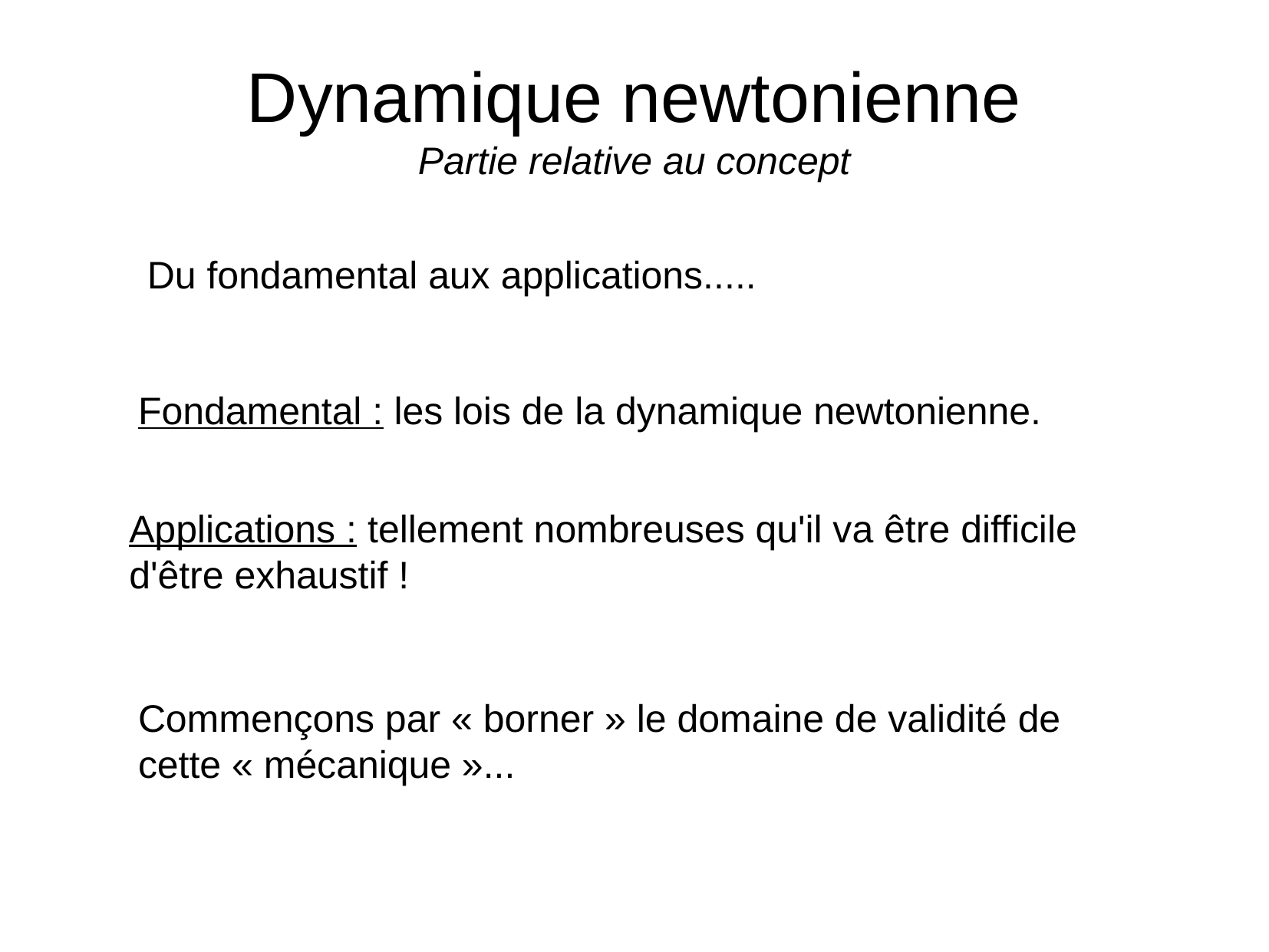

# Dynamique newtonienne Partie relative au concept
Du fondamental aux applications.....
Fondamental : les lois de la dynamique newtonienne.
Applications : tellement nombreuses qu'il va être difficile
d'être exhaustif !
Commençons par « borner » le domaine de validité de
cette « mécanique »...